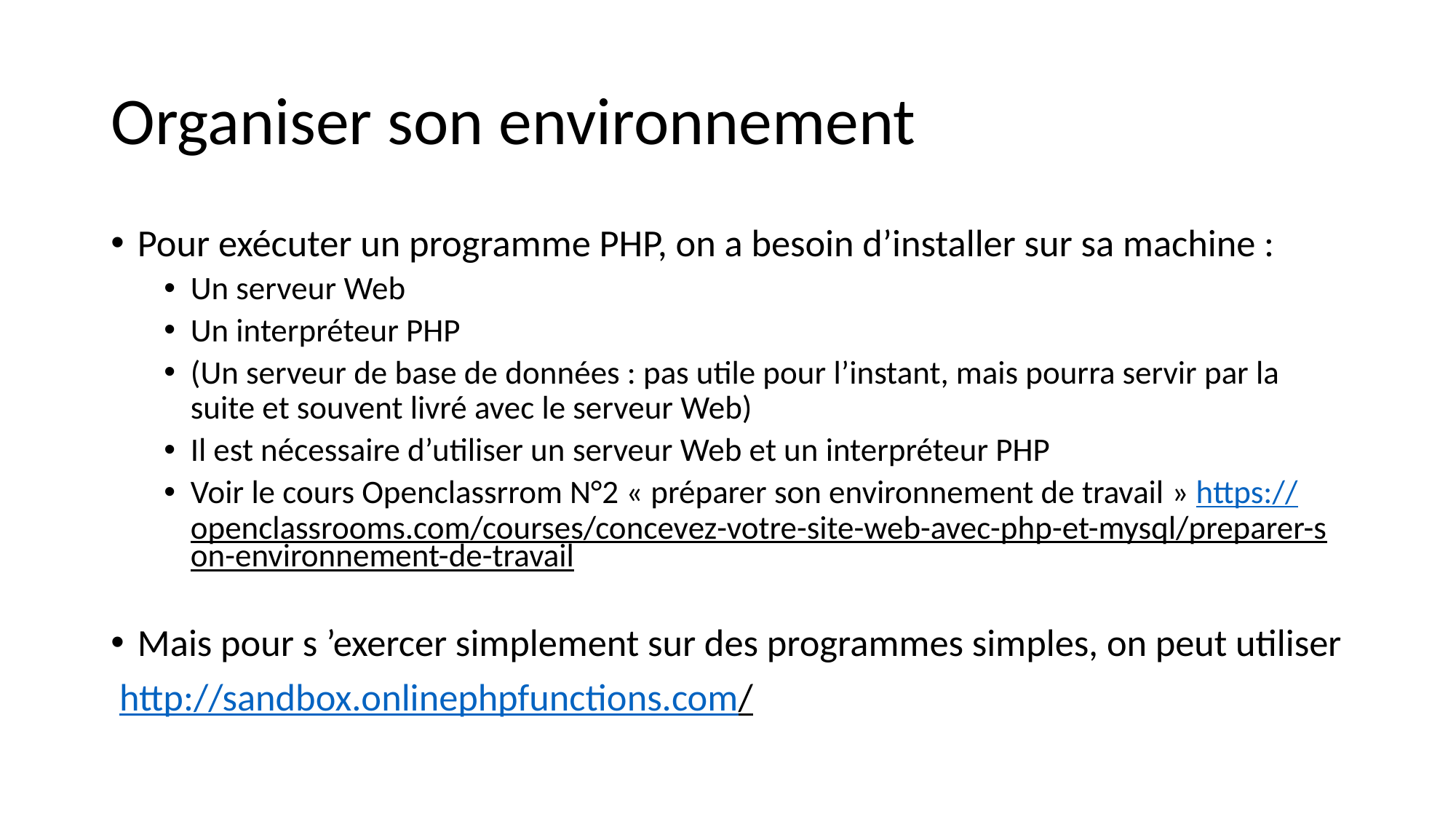

# Organiser son environnement
Pour exécuter un programme PHP, on a besoin d’installer sur sa machine :
Un serveur Web
Un interpréteur PHP
(Un serveur de base de données : pas utile pour l’instant, mais pourra servir par la suite et souvent livré avec le serveur Web)
Il est nécessaire d’utiliser un serveur Web et un interpréteur PHP
Voir le cours Openclassrrom N°2 « préparer son environnement de travail » https://openclassrooms.com/courses/concevez-votre-site-web-avec-php-et-mysql/preparer-son-environnement-de-travail
Mais pour s ’exercer simplement sur des programmes simples, on peut utiliser
 http://sandbox.onlinephpfunctions.com/